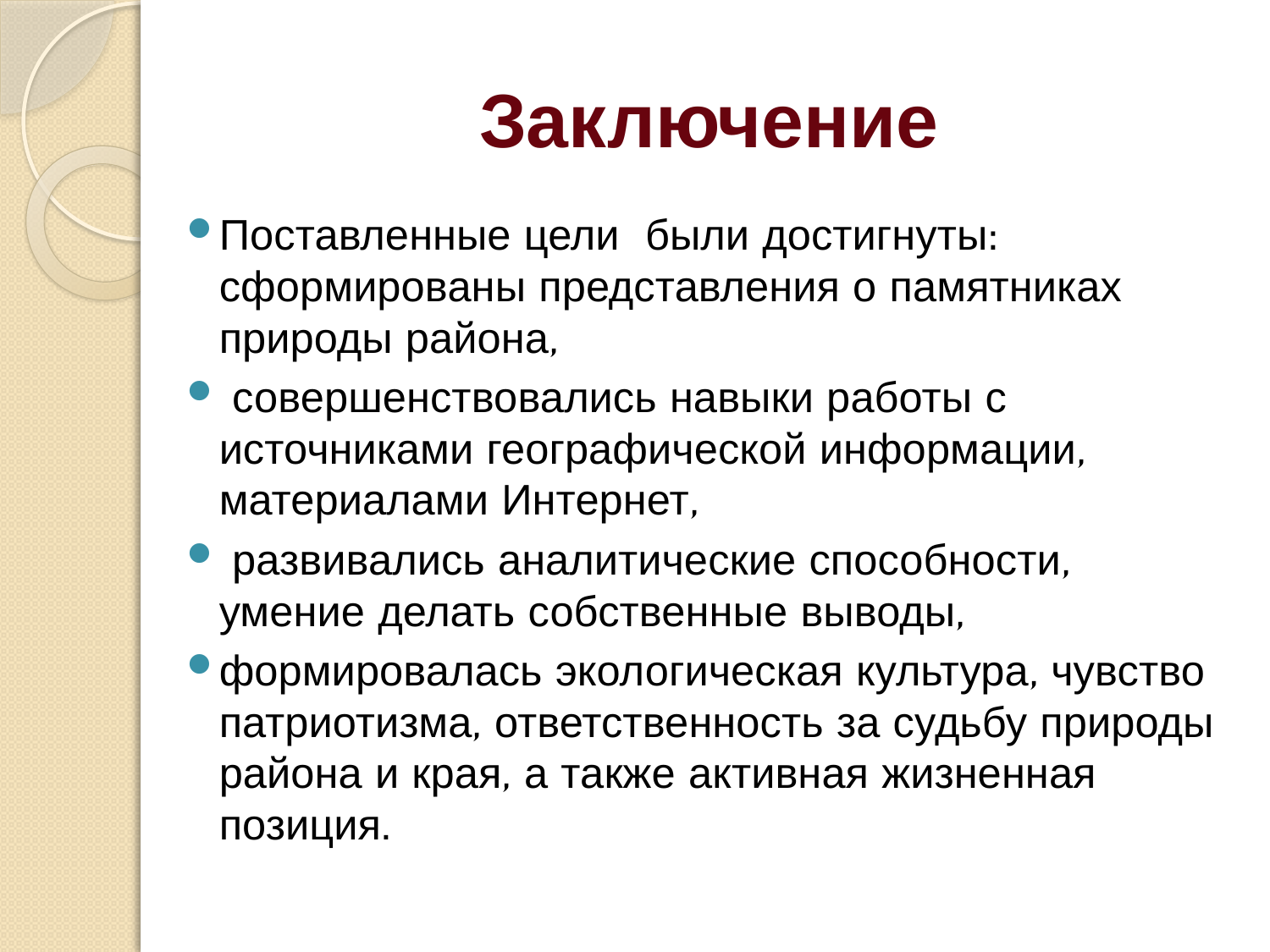

# Заключение
Поставленные цели  были достигнуты: сформированы представления о памятниках природы района,
 совершенствовались навыки работы с источниками географической информации, материалами Интернет,
 развивались аналитические способности, умение делать собственные выводы,
формировалась экологическая культура, чувство патриотизма, ответственность за судьбу природы района и края, а также активная жизненная позиция.